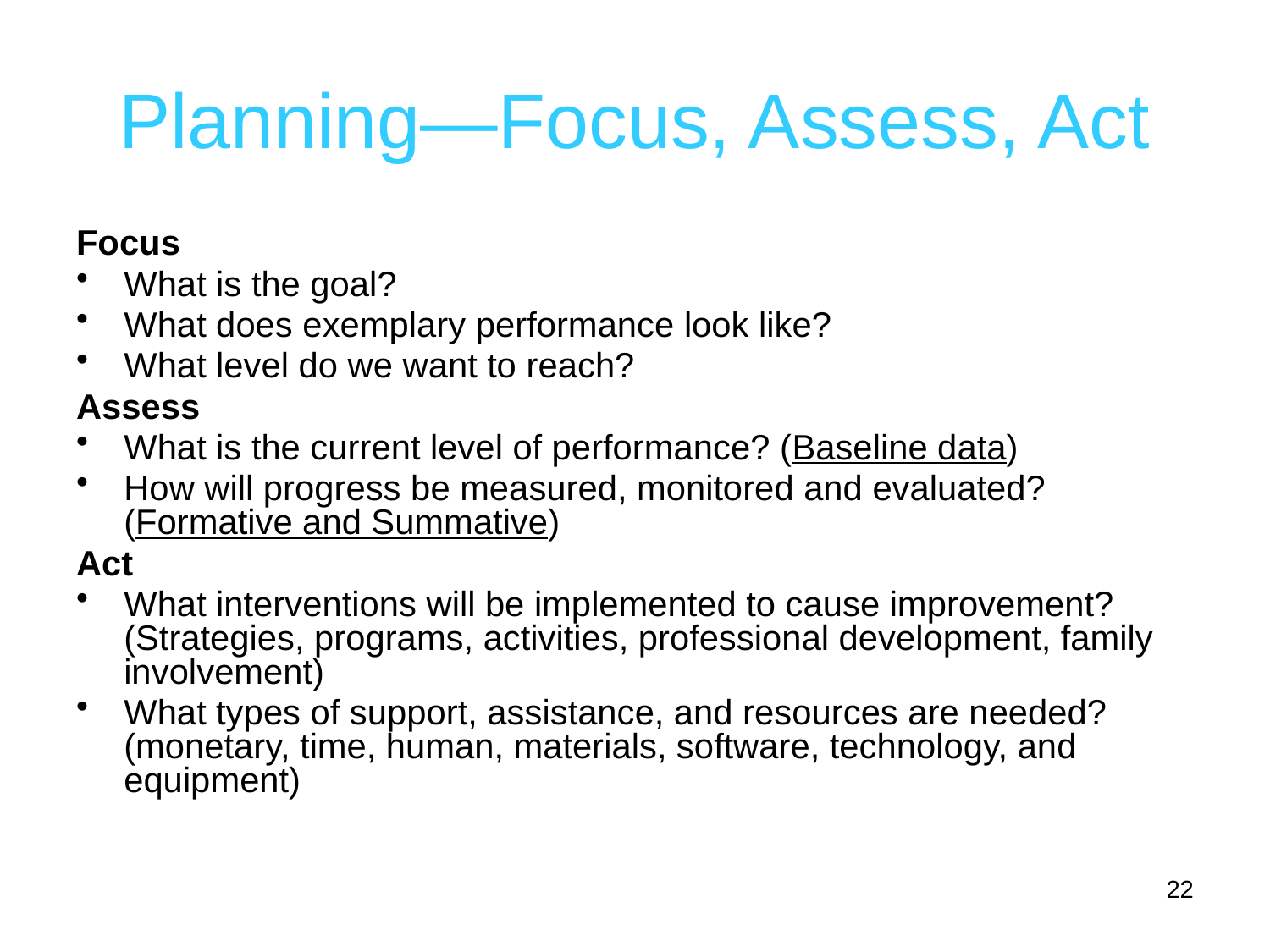

# Planning—Focus, Assess, Act
Focus
What is the goal?
What does exemplary performance look like?
What level do we want to reach?
Assess
What is the current level of performance? (Baseline data)
How will progress be measured, monitored and evaluated? (Formative and Summative)
Act
What interventions will be implemented to cause improvement? (Strategies, programs, activities, professional development, family involvement)
What types of support, assistance, and resources are needed? (monetary, time, human, materials, software, technology, and equipment)

22